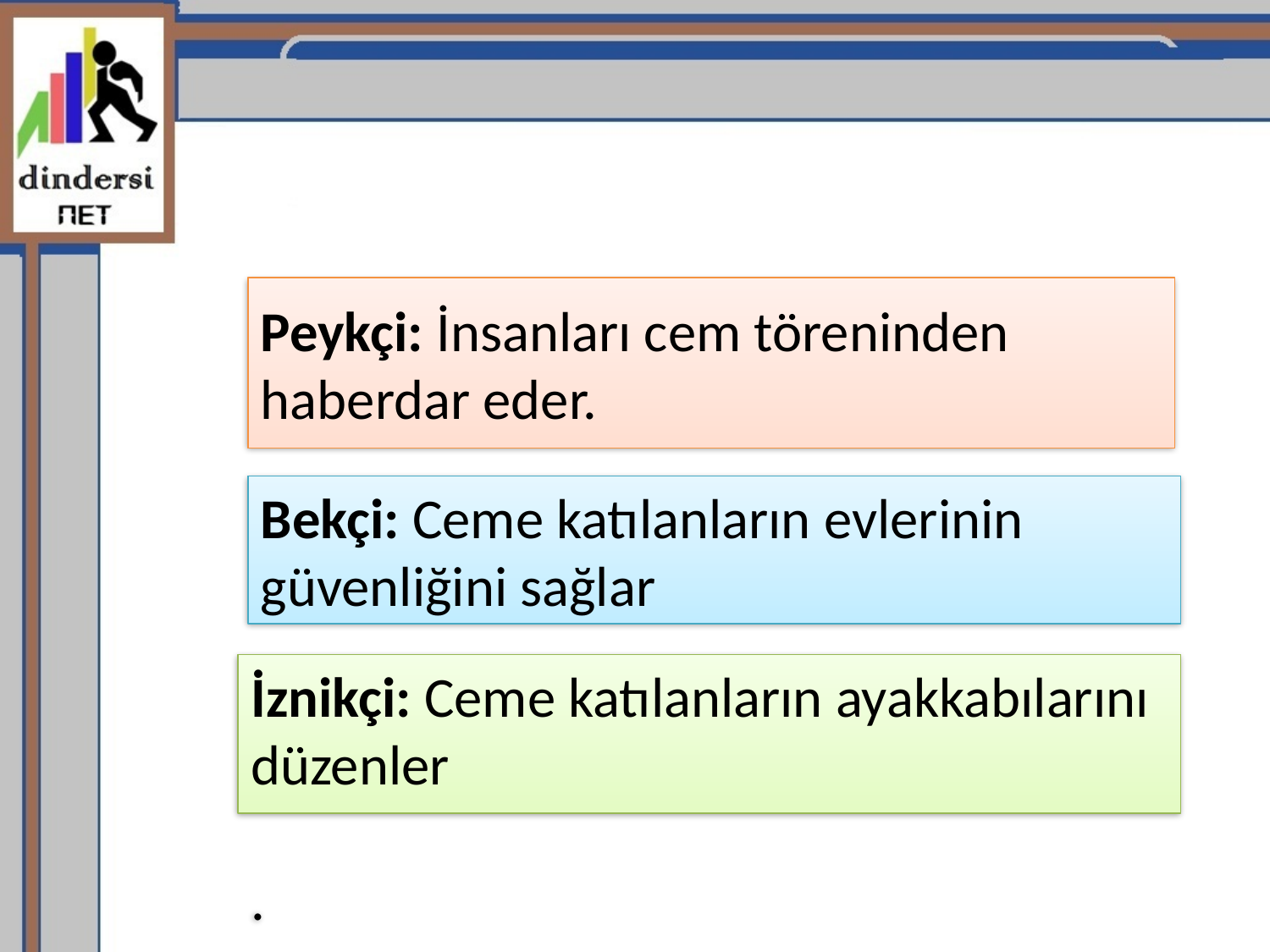

# Peykçi: İnsanları cem töreninden haberdar eder.
Bekçi: Ceme katılanların evlerinin güvenliğini sağlar
İznikçi: Ceme katılanların ayakkabılarını düzenler
.